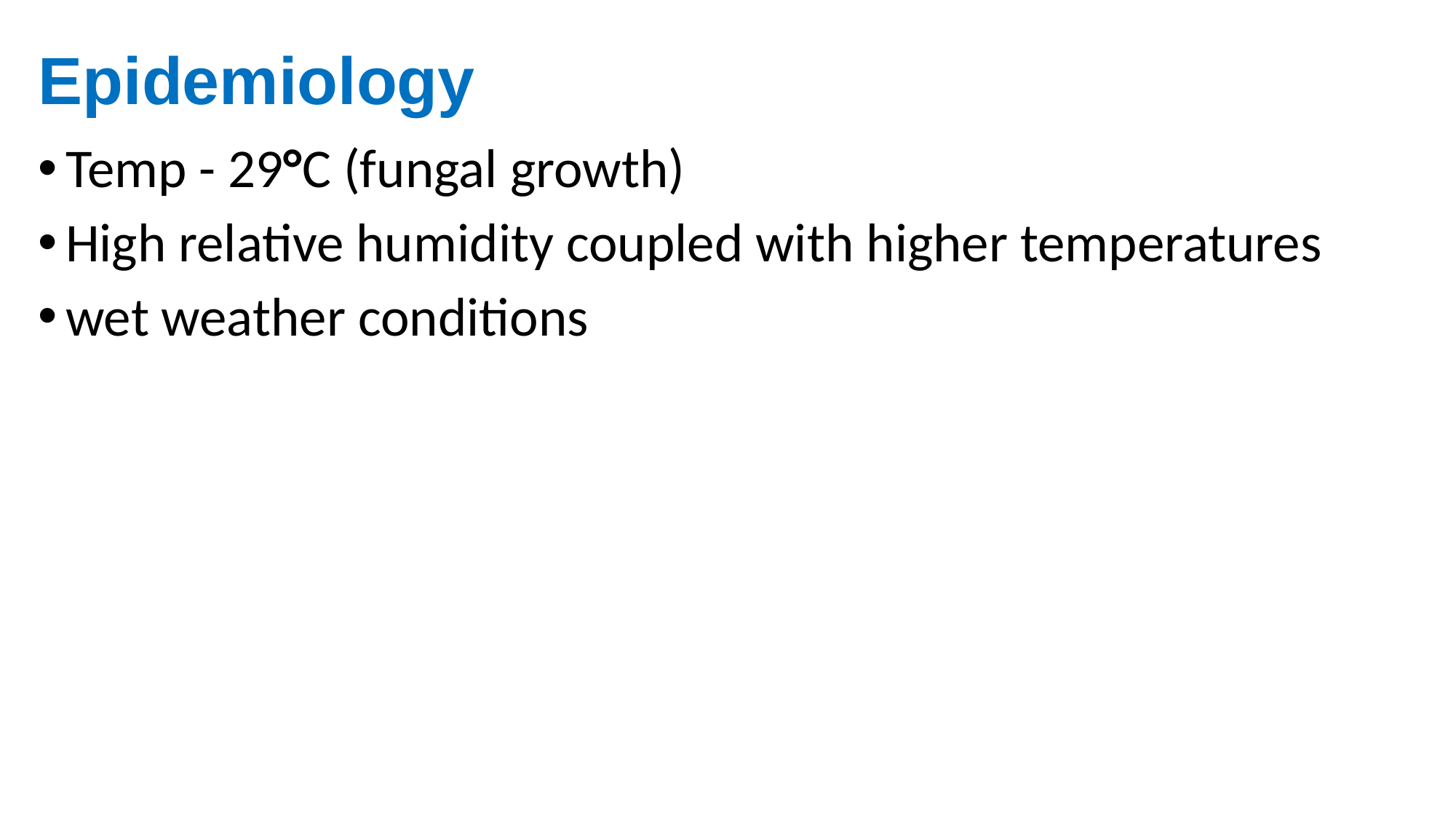

# Epidemiology
Temp - 29°C (fungal growth)
High relative humidity coupled with higher temperatures
wet weather conditions